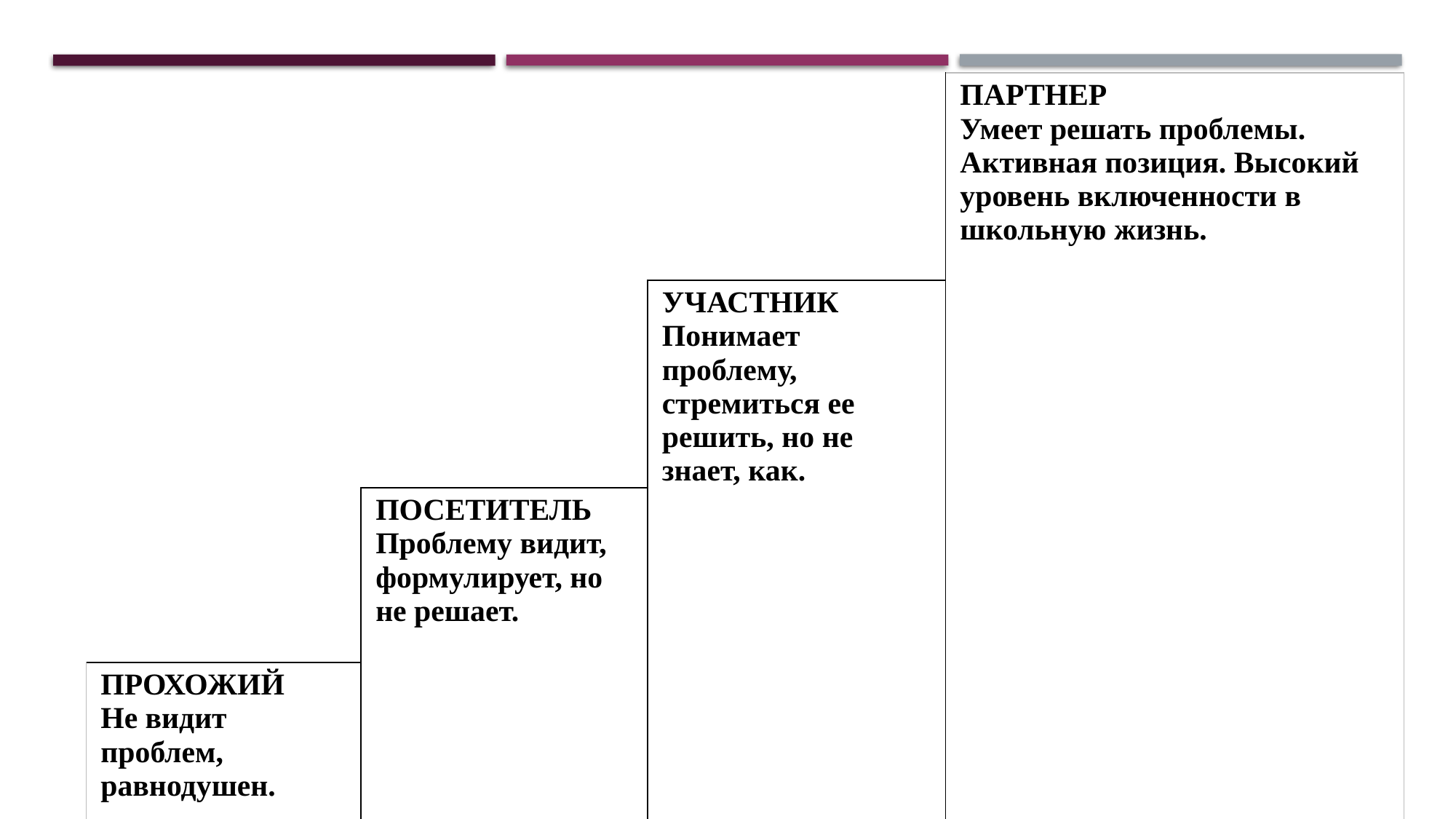

|  |  |  | ПАРТНЕР Умеет решать проблемы. Активная позиция. Высокий уровень включенности в школьную жизнь. |
| --- | --- | --- | --- |
|  |  | УЧАСТНИК Понимает проблему, стремиться ее решить, но не знает, как. |  |
|  | ПОСЕТИТЕЛЬ Проблему видит, формулирует, но не решает. |  |  |
| ПРОХОЖИЙ Не видит проблем, равнодушен. |  |  |  |